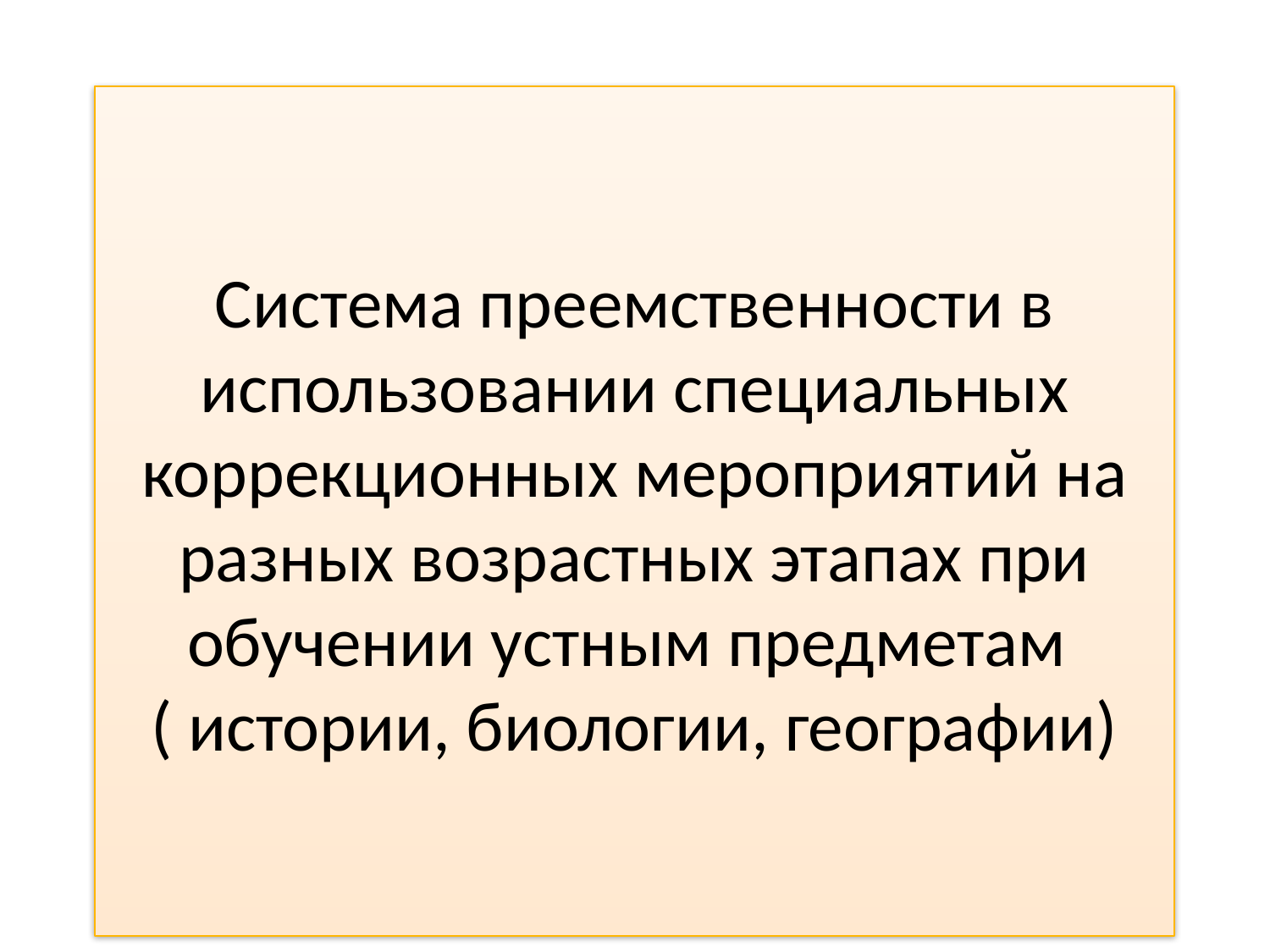

# Система преемственности в использовании специальных коррекционных мероприятий на разных возрастных этапах при обучении устным предметам ( истории, биологии, географии)